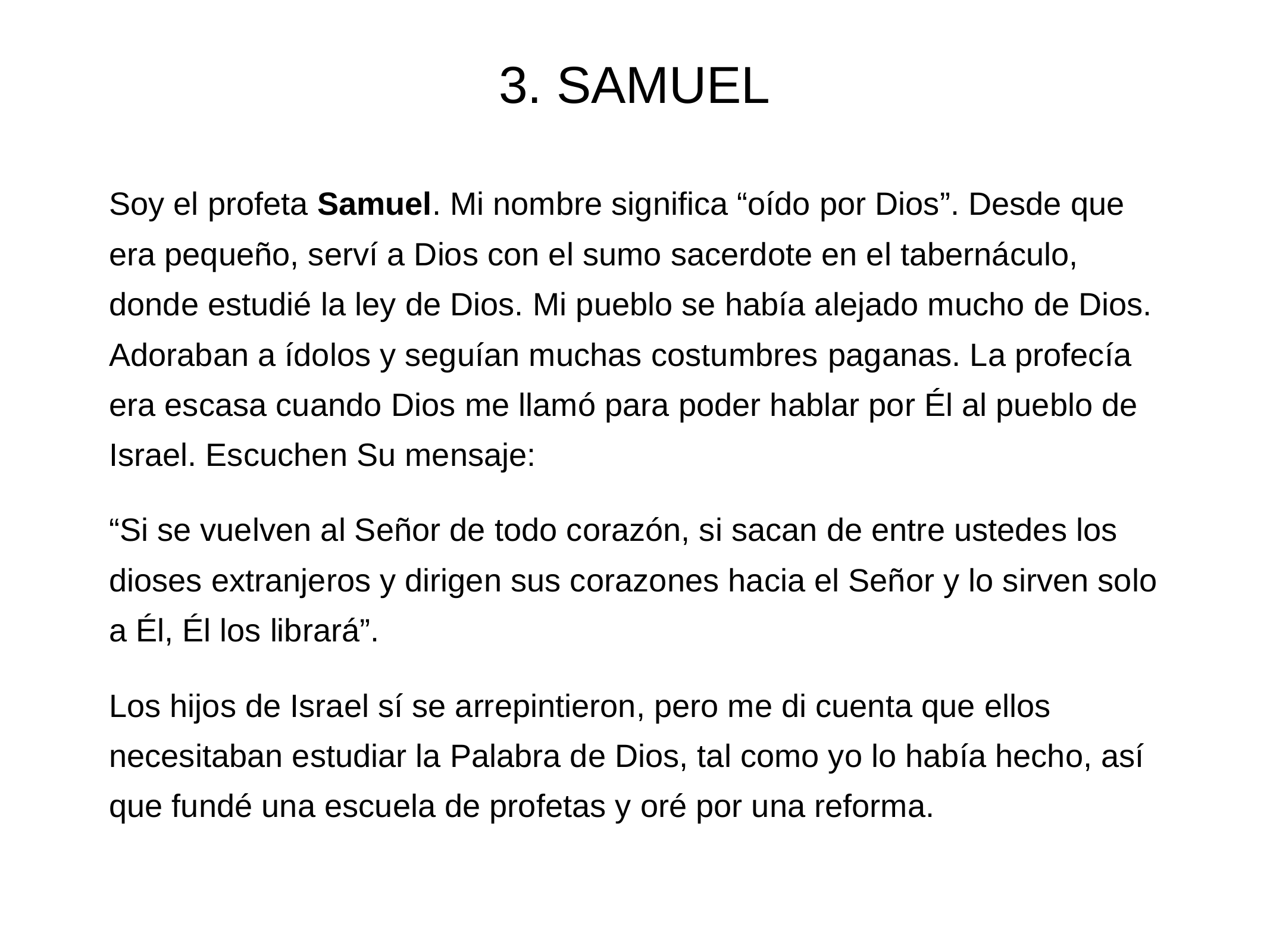

3. SAMUEL
Soy el profeta Samuel. Mi nombre significa “oído por Dios”. Desde que era pequeño, serví a Dios con el sumo sacerdote en el tabernáculo, donde estudié la ley de Dios. Mi pueblo se había alejado mucho de Dios. Adoraban a ídolos y seguían muchas costumbres paganas. La profecía era escasa cuando Dios me llamó para poder hablar por Él al pueblo de Israel. Escuchen Su mensaje:
“Si se vuelven al Señor de todo corazón, si sacan de entre ustedes los dioses extranjeros y dirigen sus corazones hacia el Señor y lo sirven solo a Él, Él los librará”.
Los hijos de Israel sí se arrepintieron, pero me di cuenta que ellos necesitaban estudiar la Palabra de Dios, tal como yo lo había hecho, así que fundé una escuela de profetas y oré por una reforma.